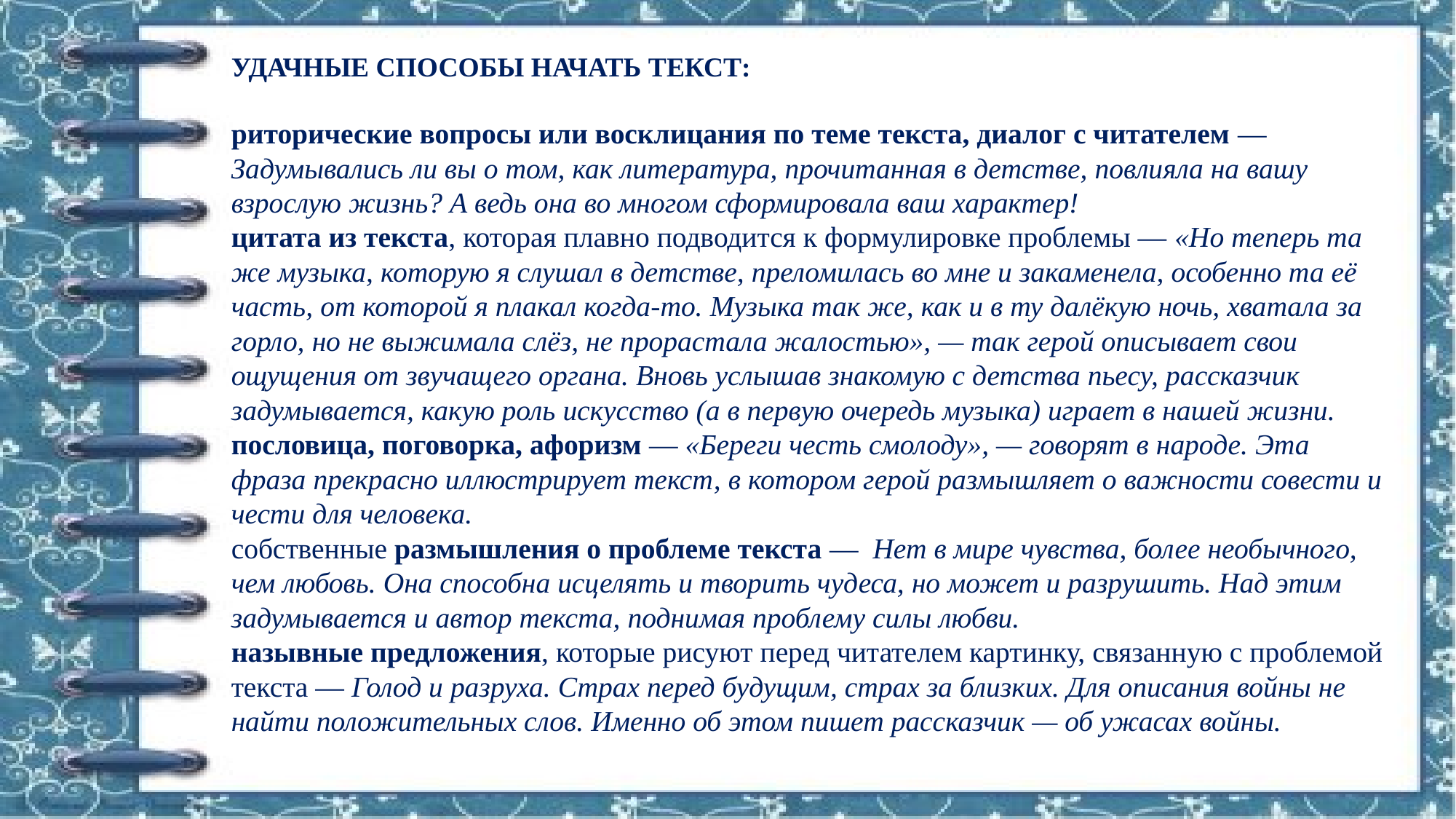

УДАЧНЫЕ СПОСОБЫ НАЧАТЬ ТЕКСТ:

риторические вопросы или восклицания по теме текста, диалог с читателем — Задумывались ли вы о том, как литература, прочитанная в детстве, повлияла на вашу взрослую жизнь? А ведь она во многом сформировала ваш характер!
цитата из текста, которая плавно подводится к формулировке проблемы — «Но теперь та же музыка, которую я слушал в детстве, преломилась во мне и закаменела, особенно та её часть, от которой я плакал когда-то. Музыка так же, как и в ту далёкую ночь, хватала за горло, но не выжимала слёз, не прорастала жалостью», — так герой описывает свои ощущения от звучащего органа. Вновь услышав знакомую с детства пьесу, рассказчик задумывается, какую роль искусство (а в первую очередь музыка) играет в нашей жизни.
пословица, поговорка, афоризм — «Береги честь смолоду», — говорят в народе. Эта фраза прекрасно иллюстрирует текст, в котором герой размышляет о важности совести и чести для человека.
собственные размышления о проблеме текста —  Нет в мире чувства, более необычного, чем любовь. Она способна исцелять и творить чудеса, но может и разрушить. Над этим задумывается и автор текста, поднимая проблему силы любви.
назывные предложения, которые рисуют перед читателем картинку, связанную с проблемой текста — Голод и разруха. Страх перед будущим, страх за близких. Для описания войны не найти положительных слов. Именно об этом пишет рассказчик — об ужасах войны.